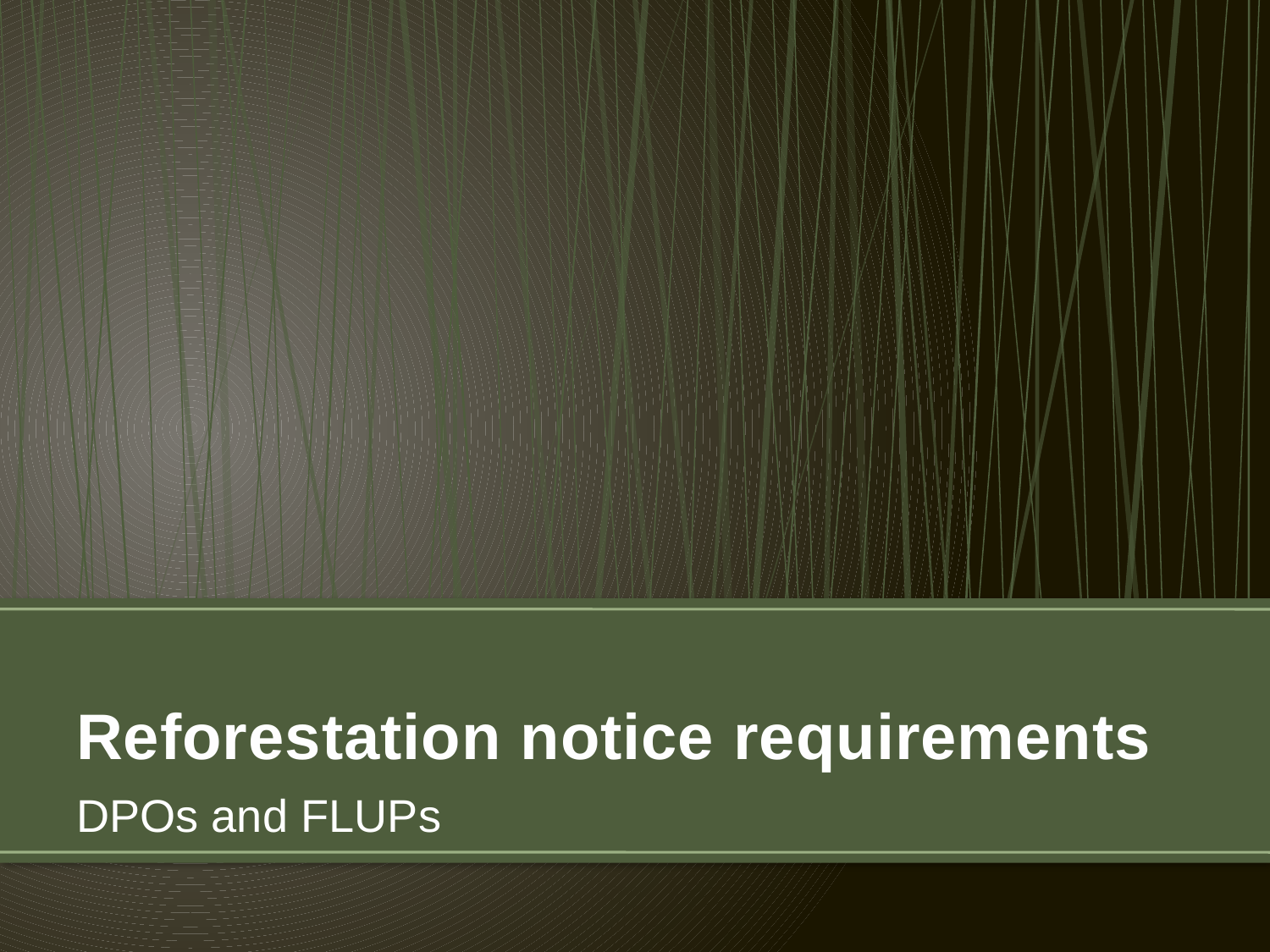

# Reforestation notice requirements
DPOs and FLUPs